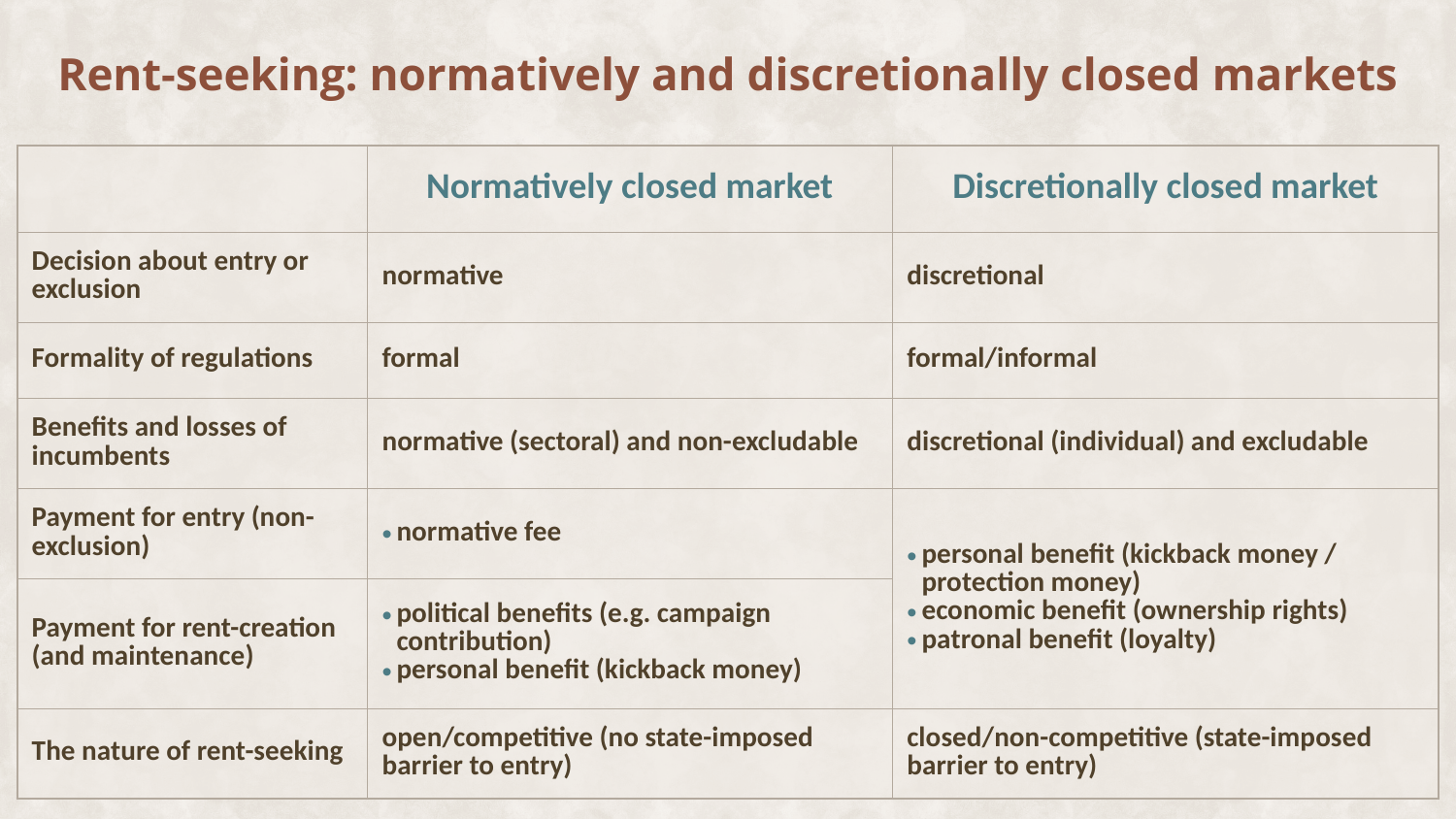

# Rent-seeking: normatively and discretionally closed markets
|  | Normatively closed market | Discretionally closed market |
| --- | --- | --- |
| Decision about entry or exclusion | normative | discretional |
| Formality of regulations | formal | formal/informal |
| Benefits and losses of incumbents | normative (sectoral) and non-excludable | discretional (individual) and excludable |
| Payment for entry (non-exclusion) | normative fee | personal benefit (kickback money / protection money) economic benefit (ownership rights) patronal benefit (loyalty) |
| Payment for rent-creation (and maintenance) | political benefits (e.g. campaign contribution) personal benefit (kickback money) |  |
| The nature of rent-seeking | open/competitive (no state-imposed barrier to entry) | closed/non-competitive (state-imposed barrier to entry) |